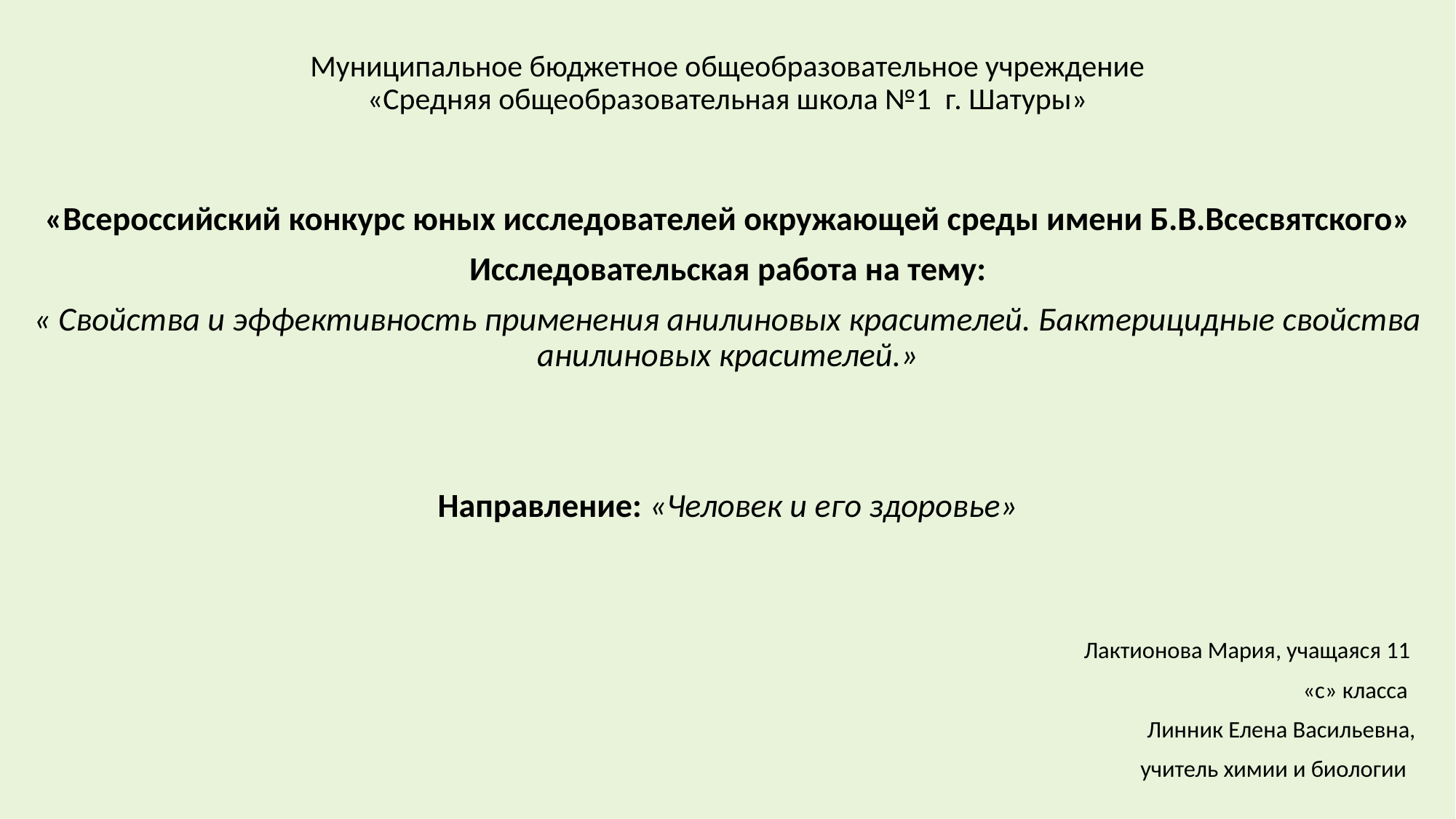

# Муниципальное бюджетное общеобразовательное учреждение «Средняя общеобразовательная школа №1  г. Шатуры»
«Всероссийский конкурс юных исследователей окружающей среды имени Б.В.Всесвятского»
Исследовательская работа на тему:
« Свойства и эффективность применения анилиновых красителей. Бактерицидные свойства анилиновых красителей.»

Направление: «Человек и его здоровье»

                                                                                                                                                                                                      Лактионова Мария, учащаяся 11
                                                                                                                                                                                                                                               «с» класса
                                                                                                                                                                                                                  Линник Елена Васильевна,
                                                                                                                                                                                                               учитель химии и биологии